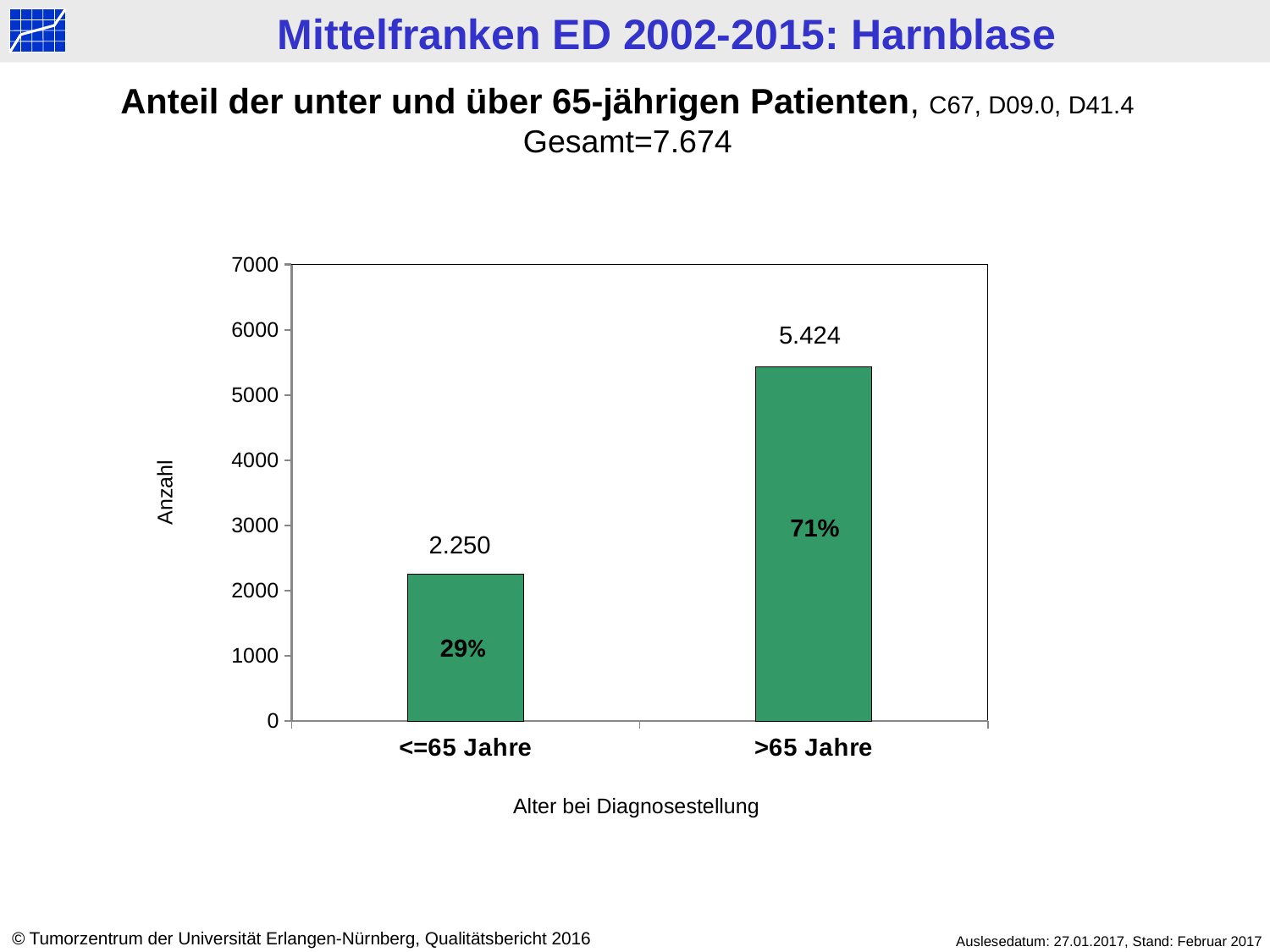

Anteil der unter und über 65-jährigen Patienten, C67, D09.0, D41.4
Gesamt=7.674

### Chart

| Category | Datenreihe 1 |
|---|---|
| <=65 Jahre | 2250.0 |
| >65 Jahre | 5424.0 |
5.424
Anzahl
71%
2.250
29%
Alter bei Diagnosestellung